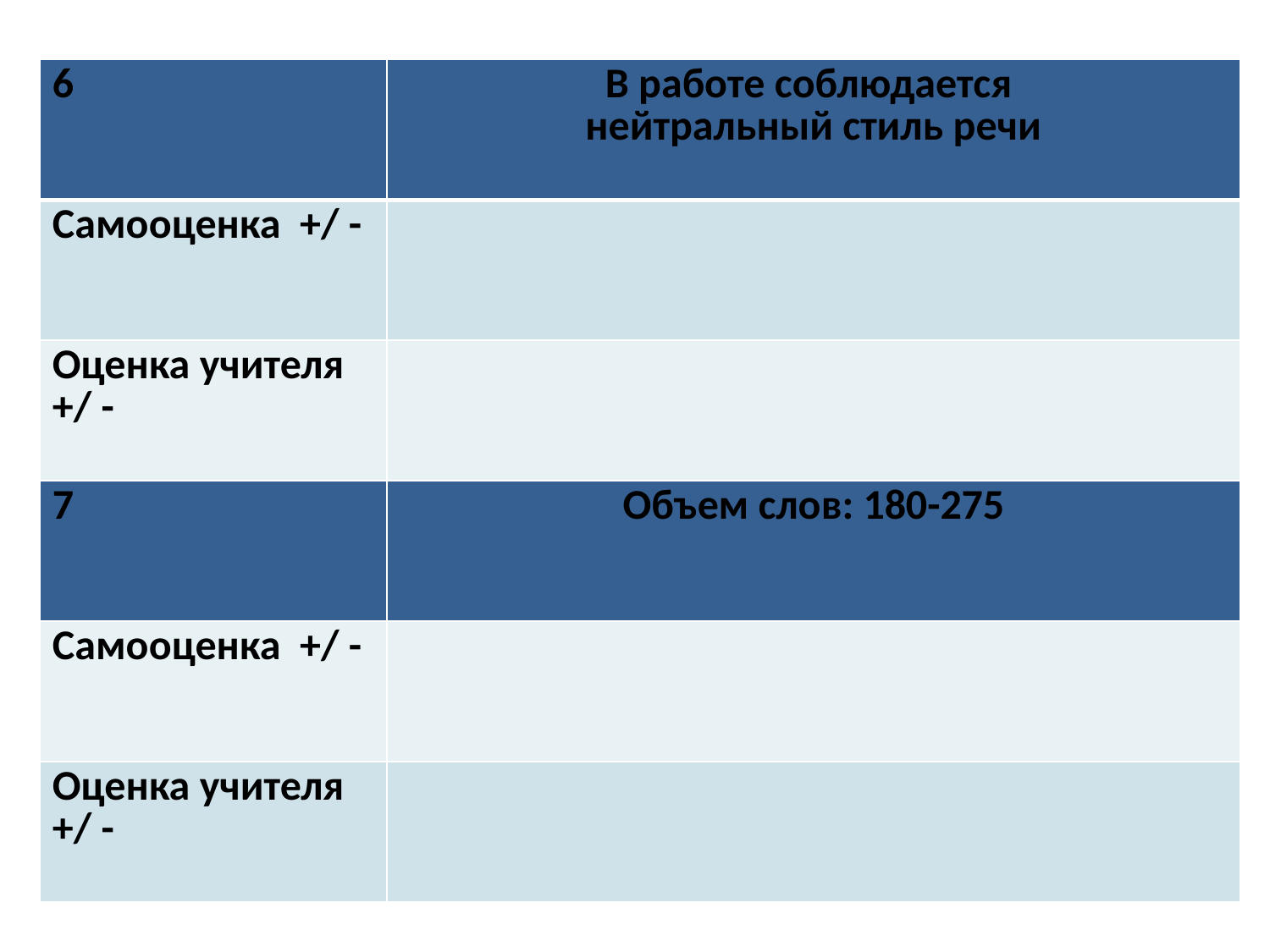

#
| 6 | В работе соблюдается нейтральный стиль речи |
| --- | --- |
| Самооценка +/ - |  |
| Оценка учителя +/ - |  |
| 7 | Объем слов: 180-275 |
| Самооценка +/ - |  |
| Оценка учителя +/ - |  |